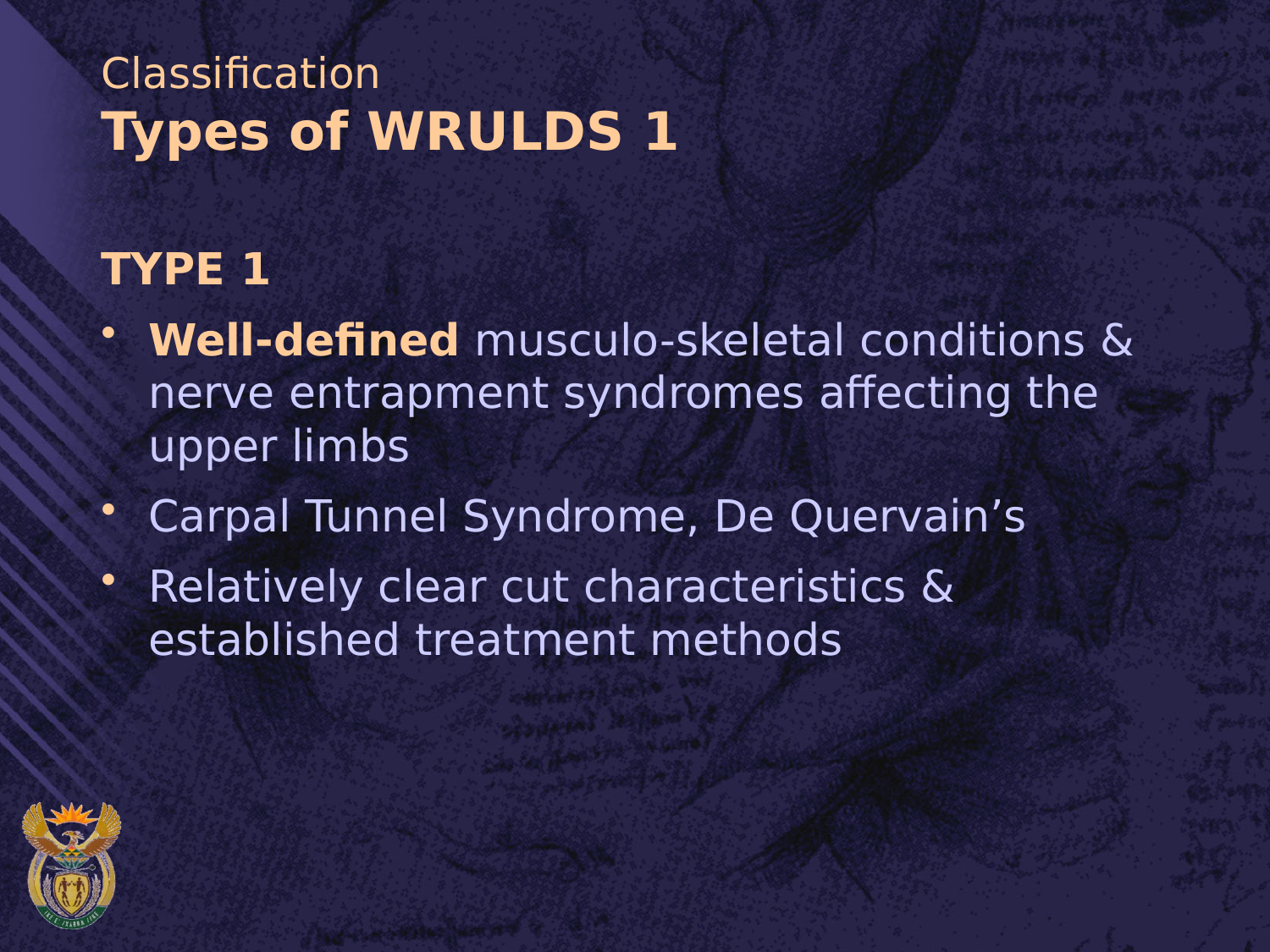

# Classification Types of WRULDS 1
TYPE 1
Well-defined musculo-skeletal conditions & nerve entrapment syndromes affecting the upper limbs
Carpal Tunnel Syndrome, De Quervain’s
Relatively clear cut characteristics & established treatment methods